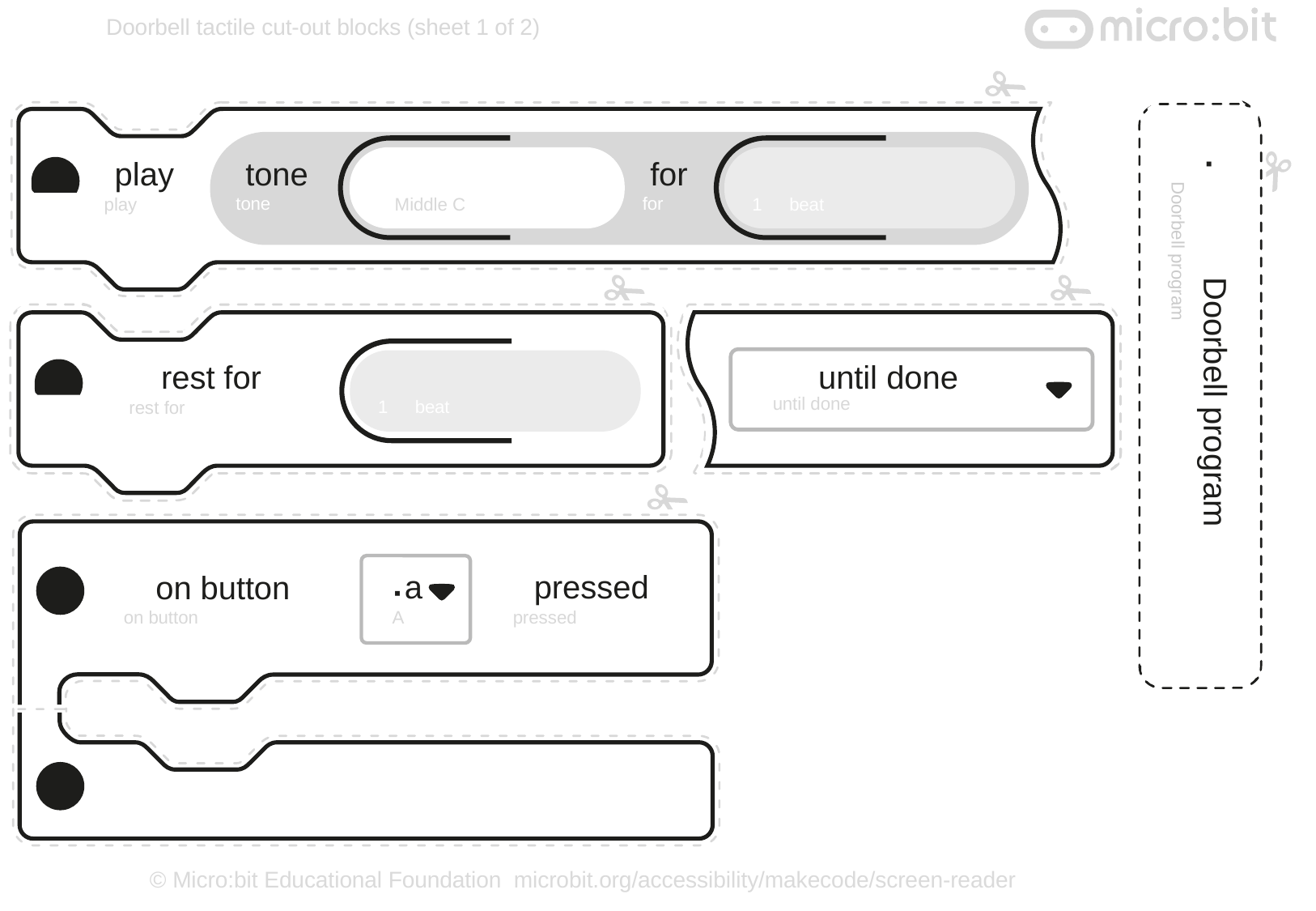

Doorbell tactile cut-out blocks (sheet 1 of 2)

⠠

tone
for
play

tone
for
play
Middle C
1
beat
Doorbell program

until done
rest for

Doorbell program

until done
1
beat
rest for

⠠a
pressed
on button

A
pressed
on button

© Micro:bit Educational Foundation  microbit.org/accessibility/makecode/screen-reader